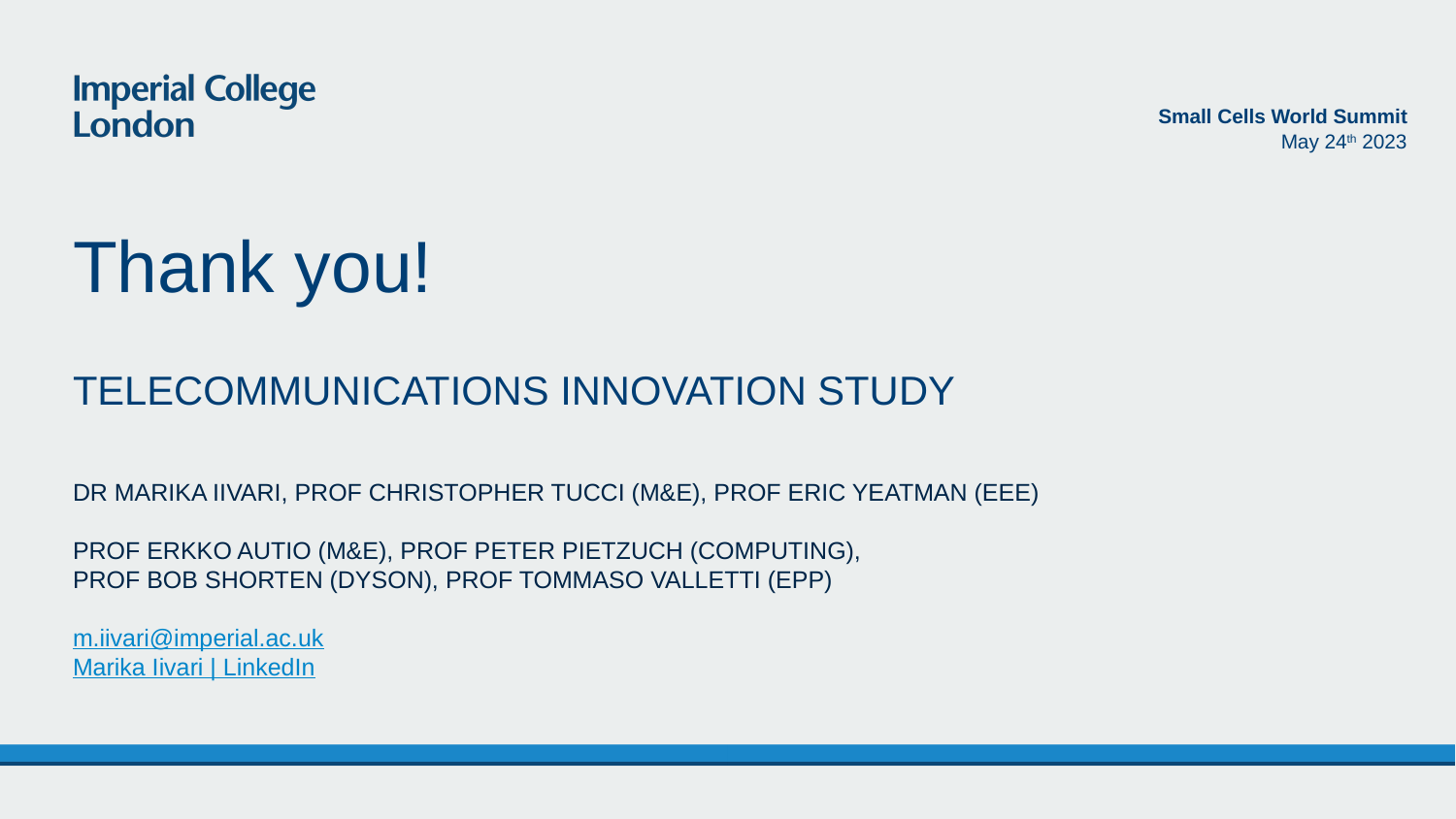

Small Cells World Summit
May 24th 2023
# Thank you! TELECOMMUNICATIONS INNOVATION STUDY

DR MARIKA IIVARI, PROF CHRISTOPHER TUCCI (M&E), PROF ERIC YEATMAN (EEE)

PROF ERKKO AUTIO (M&E), PROF PETER PIETZUCH (COMPUTING),
PROF BOB SHORTEN (DYSON), PROF TOMMASO VALLETTI (EPP)

m.iivari@imperial.ac.uk
Marika Iivari | LinkedIn